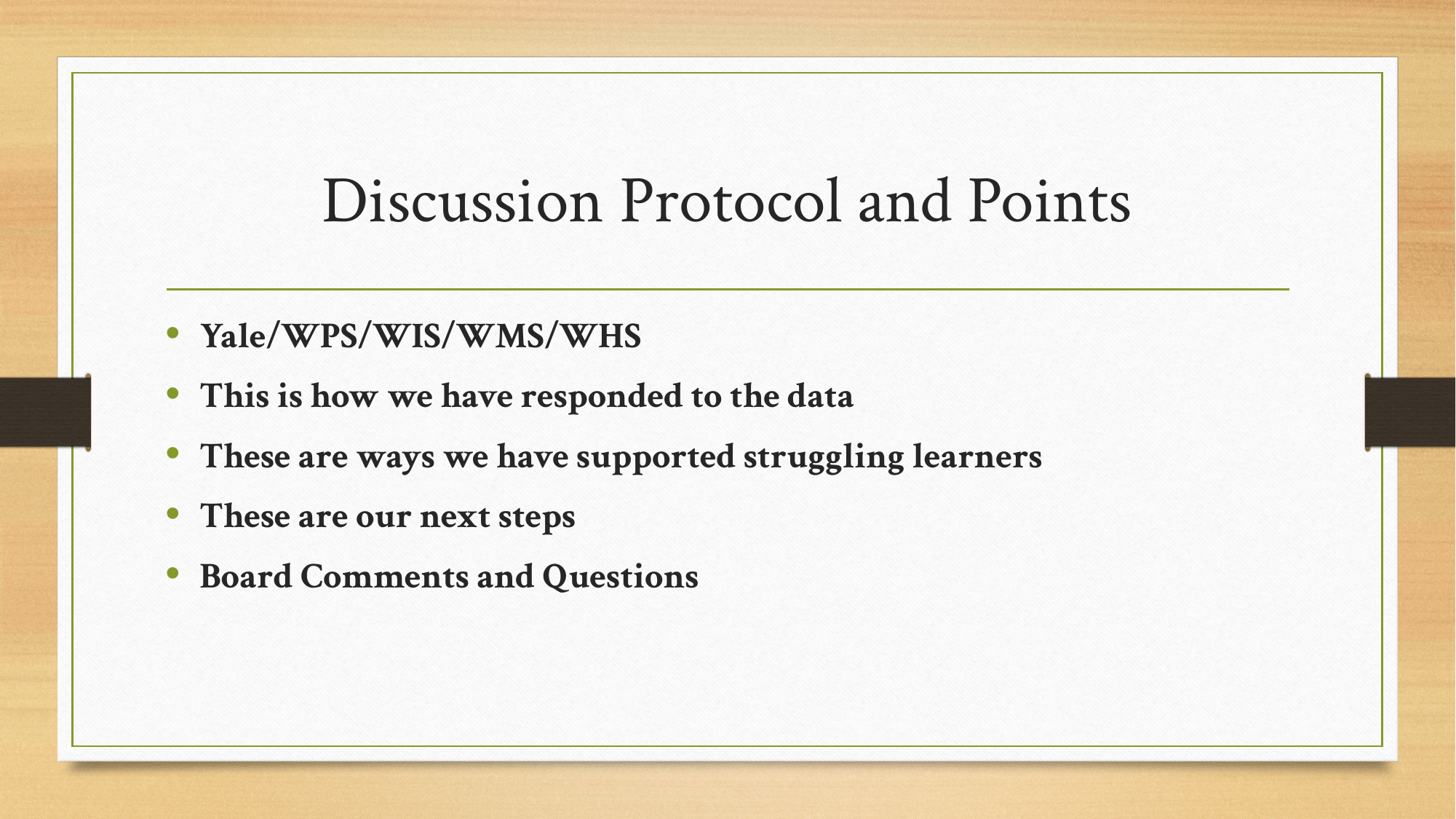

# Discussion Protocol and Points
Yale/WPS/WIS/WMS/WHS
This is how we have responded to the data
These are ways we have supported struggling learners
These are our next steps
Board Comments and Questions